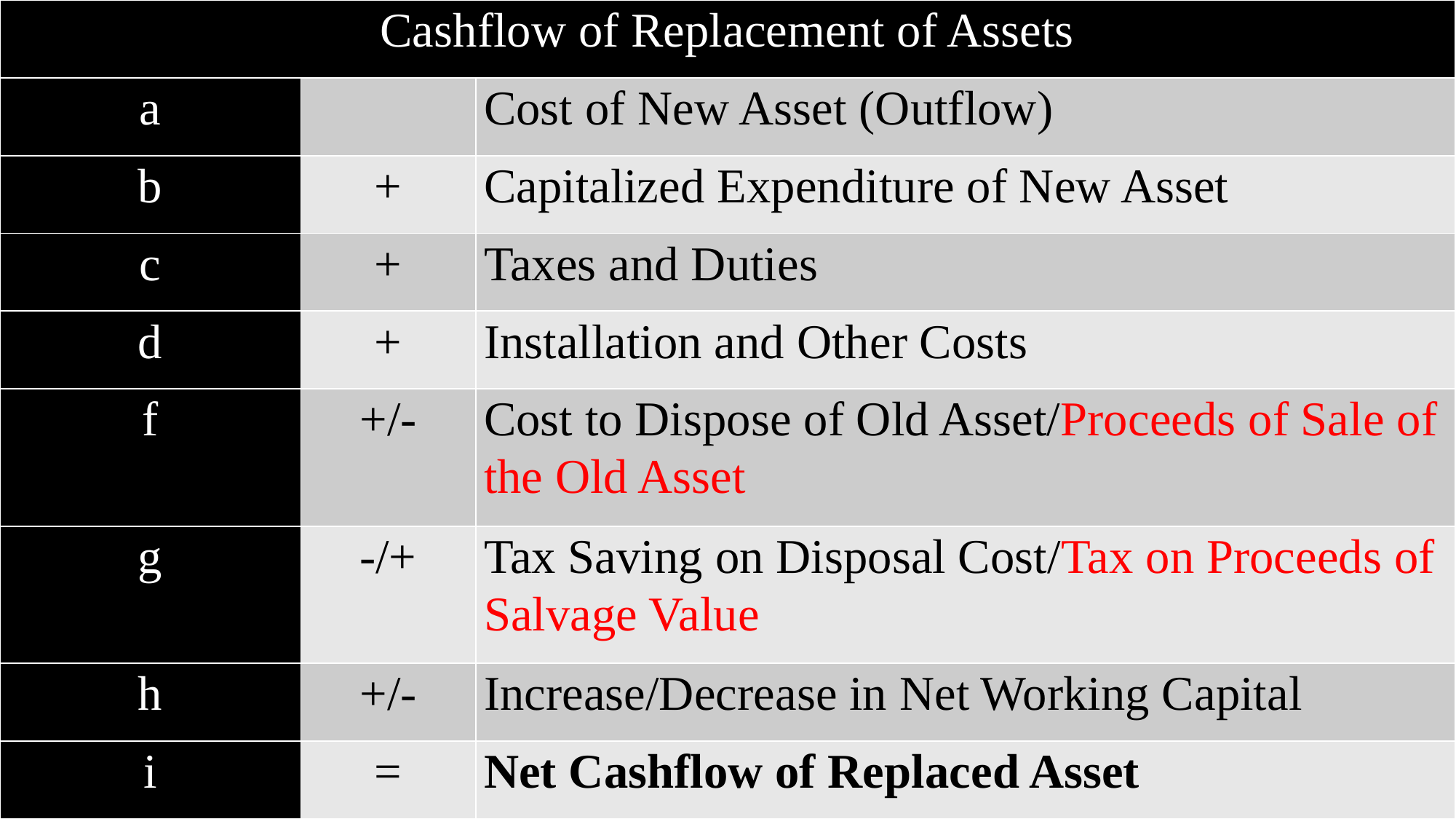

| Cashflow of Replacement of Assets |  |  |
| --- | --- | --- |
| a |  | Cost of New Asset (Outflow) |
| b | + | Capitalized Expenditure of New Asset |
| c | + | Taxes and Duties |
| d | + | Installation and Other Costs |
| f | +/- | Cost to Dispose of Old Asset/Proceeds of Sale of the Old Asset |
| g | -/+ | Tax Saving on Disposal Cost/Tax on Proceeds of Salvage Value |
| h | +/- | Increase/Decrease in Net Working Capital |
| i | = | Net Cashflow of Replaced Asset |